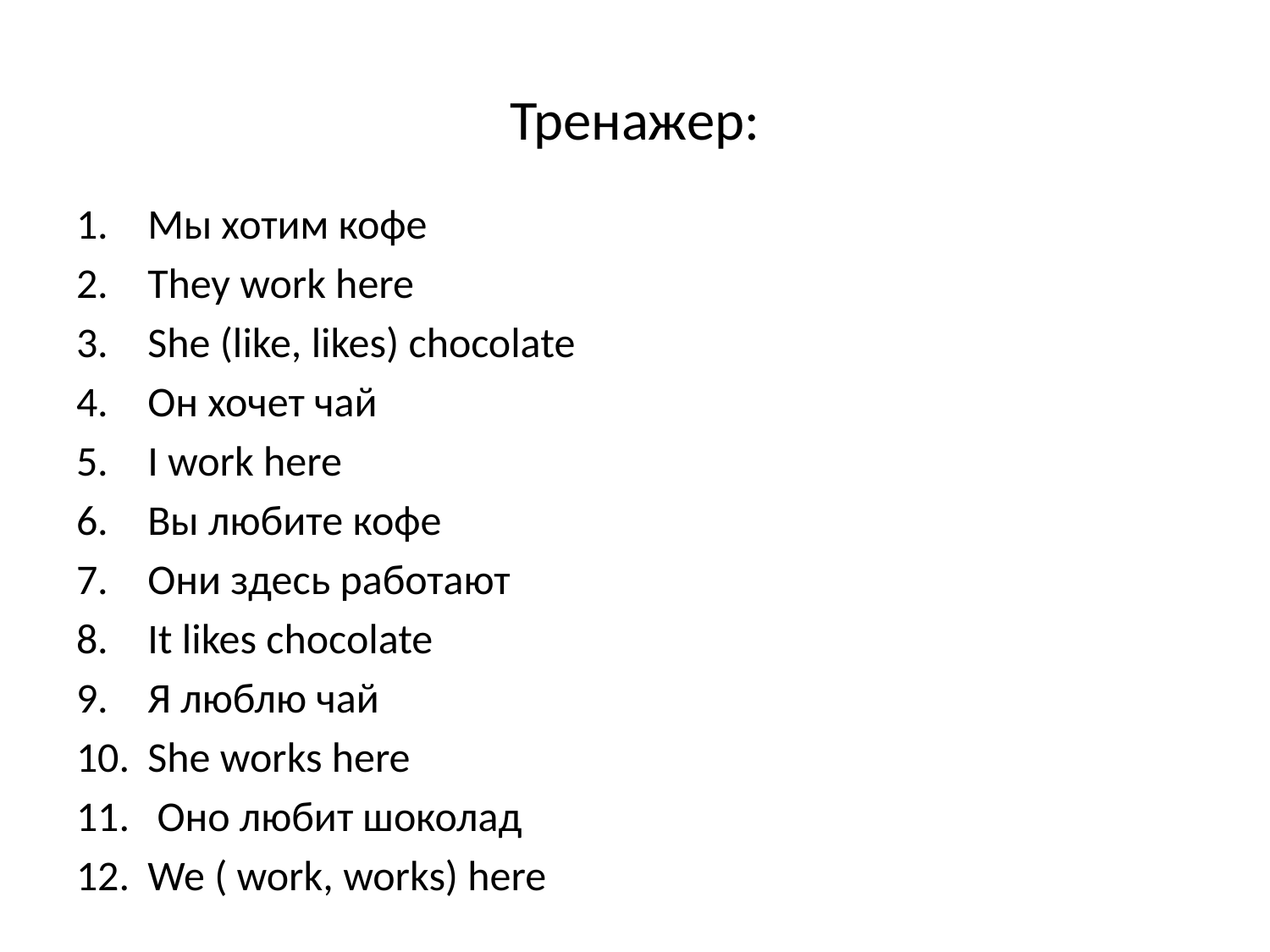

# Тренажер:
Мы хотим кофе
They work here
She (like, likes) chocolate
Он хочет чай
I work here
Вы любите кофе
Они здесь работают
It likes chocolate
Я люблю чай
She works here
 Оно любит шоколад
We ( work, works) here